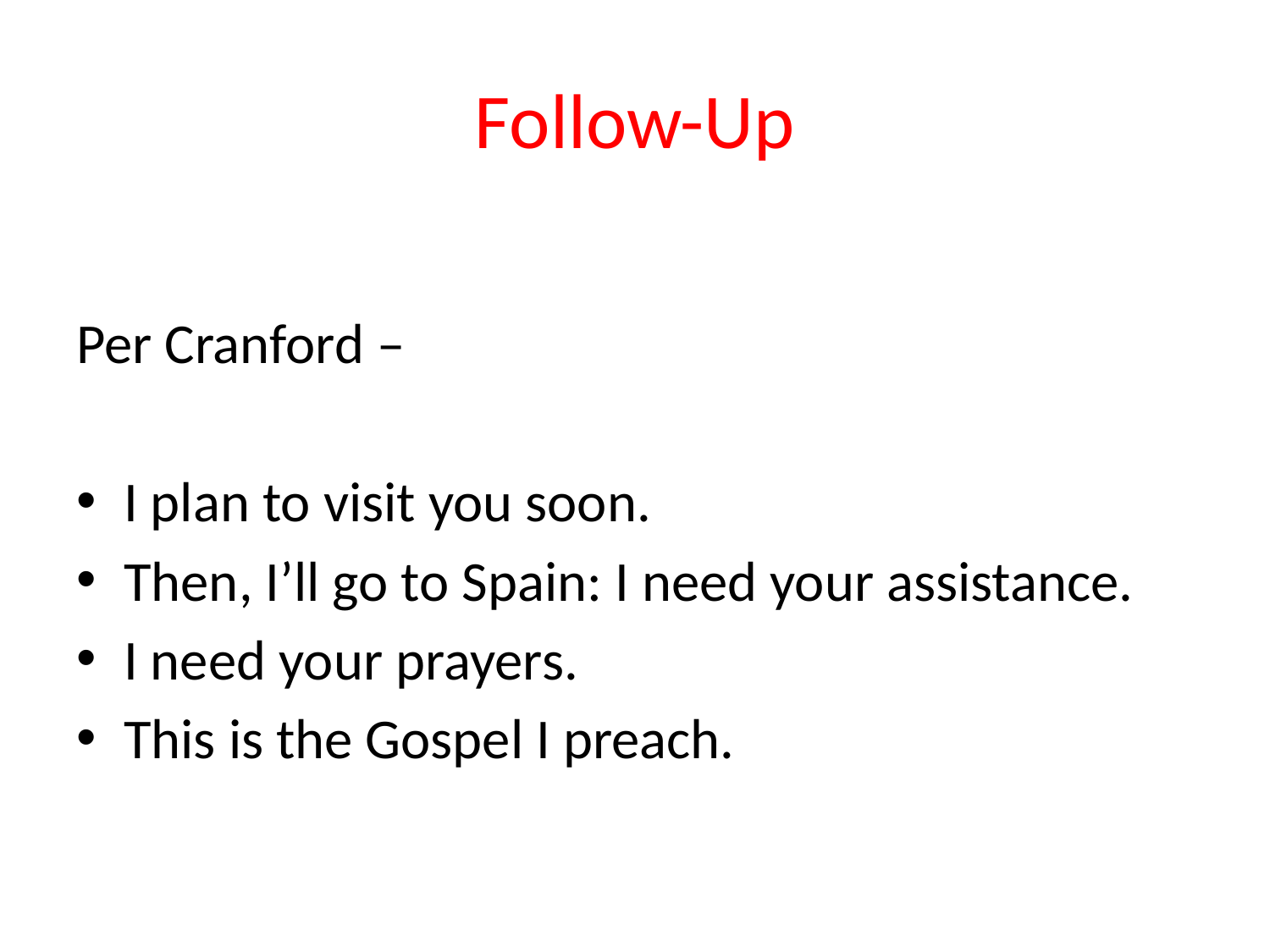

# Follow-Up

Per Cranford –

I plan to visit you soon.
Then, I’ll go to Spain: I need your assistance.
I need your prayers.
This is the Gospel I preach.